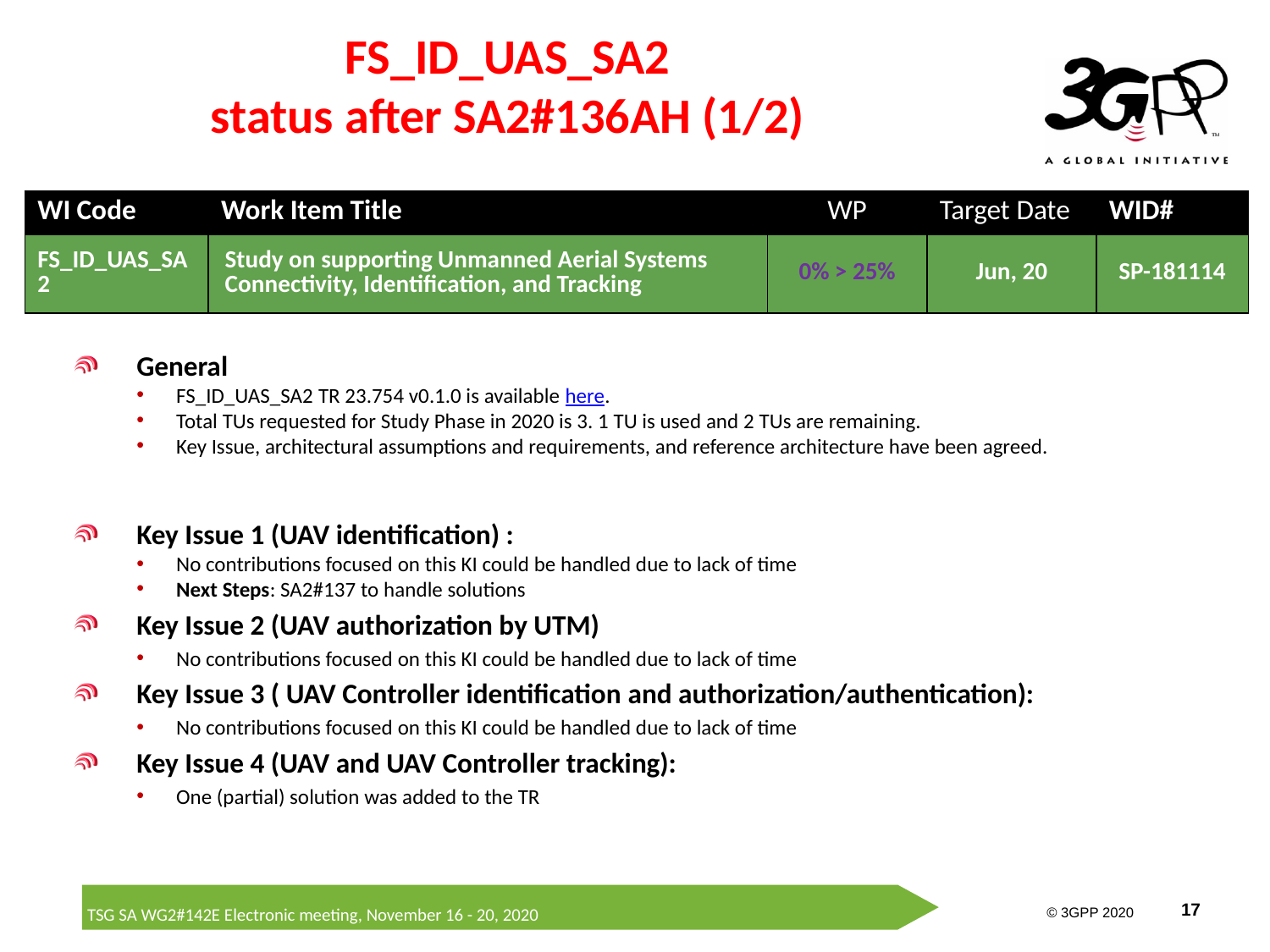

# FS_ID_UAS_SA2 status after SA2#136AH (1/2)
| WI Code | Work Item Title | WP | Target Date | WID# |
| --- | --- | --- | --- | --- |
| FS\_ID\_UAS\_SA2 | Study on supporting Unmanned Aerial Systems Connectivity, Identification, and Tracking | 0% > 25% | Jun, 20 | SP-181114 |
General
FS_ID_UAS_SA2 TR 23.754 v0.1.0 is available here.
Total TUs requested for Study Phase in 2020 is 3. 1 TU is used and 2 TUs are remaining.
Key Issue, architectural assumptions and requirements, and reference architecture have been agreed.

Key Issue 1 (UAV identification) :
No contributions focused on this KI could be handled due to lack of time
Next Steps: SA2#137 to handle solutions
Key Issue 2 (UAV authorization by UTM)
No contributions focused on this KI could be handled due to lack of time
Key Issue 3 ( UAV Controller identification and authorization/authentication):
No contributions focused on this KI could be handled due to lack of time
Key Issue 4 (UAV and UAV Controller tracking):
One (partial) solution was added to the TR